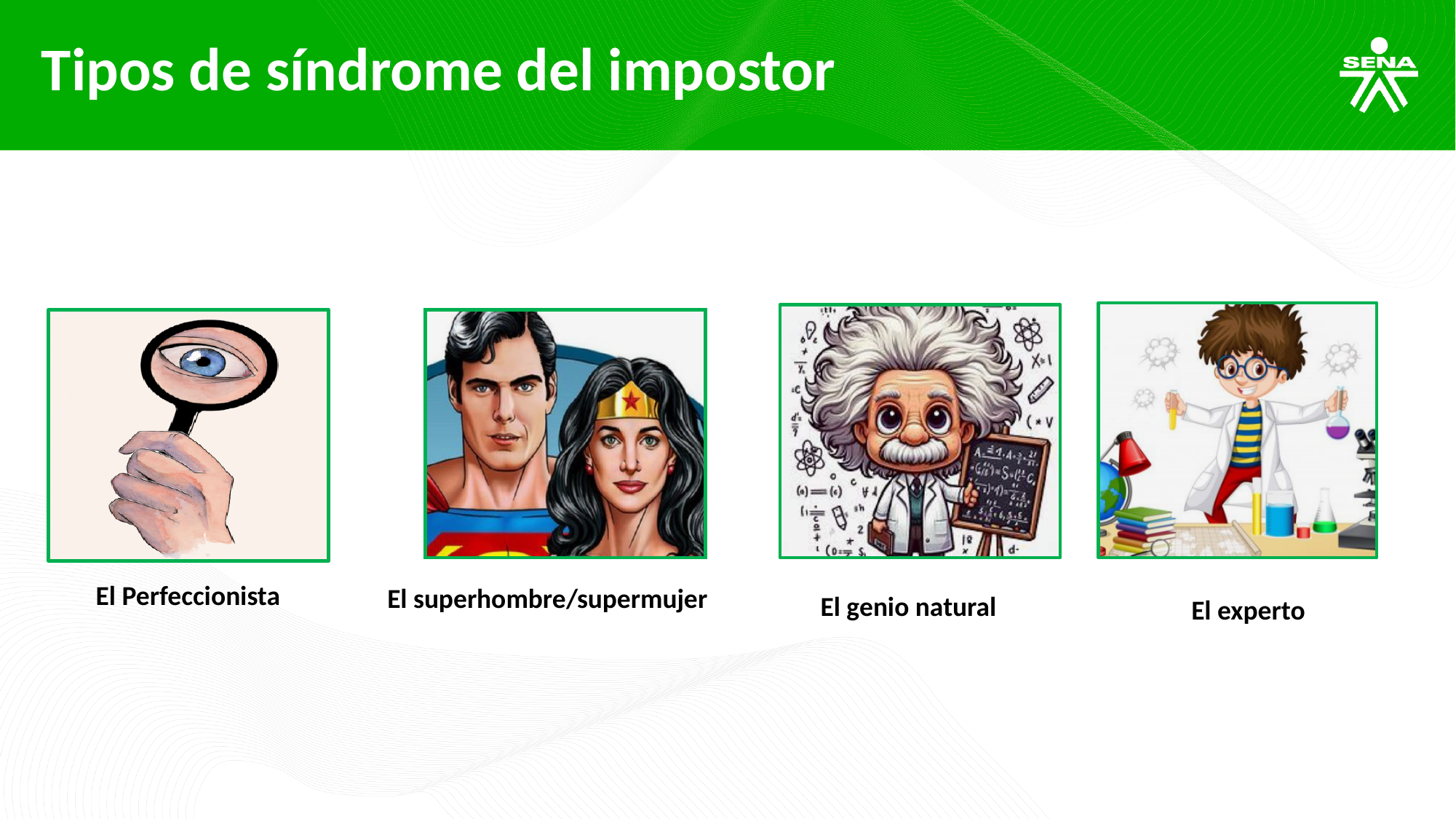

Tipos de síndrome del impostor

El Perfeccionista

El superhombre/supermujer

El genio natural

El experto